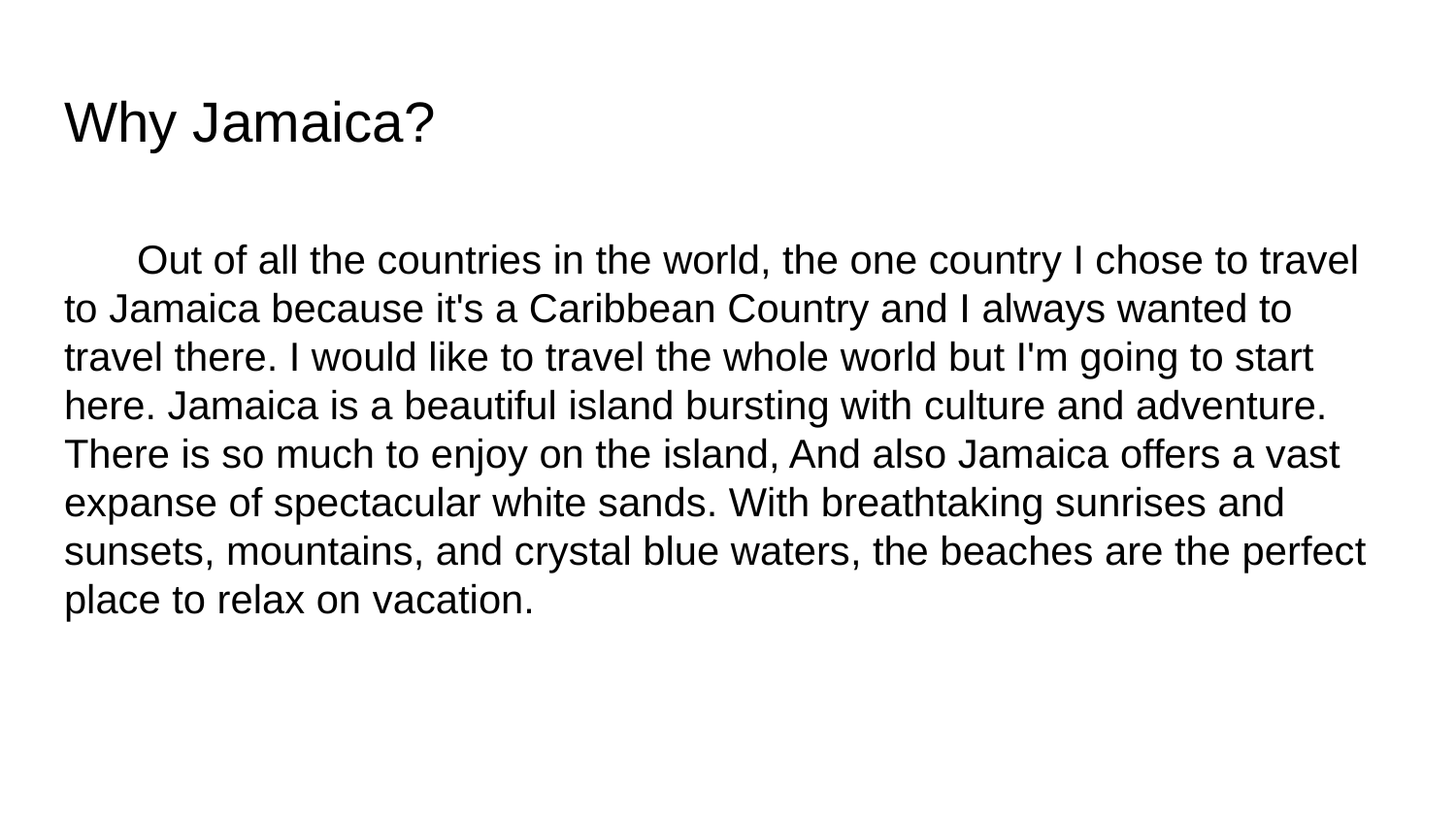

# Why Jamaica?
Out of all the countries in the world, the one country I chose to travel to Jamaica because it's a Caribbean Country and I always wanted to travel there. I would like to travel the whole world but I'm going to start here. Jamaica is a beautiful island bursting with culture and adventure. There is so much to enjoy on the island, And also Jamaica offers a vast expanse of spectacular white sands. With breathtaking sunrises and sunsets, mountains, and crystal blue waters, the beaches are the perfect place to relax on vacation.